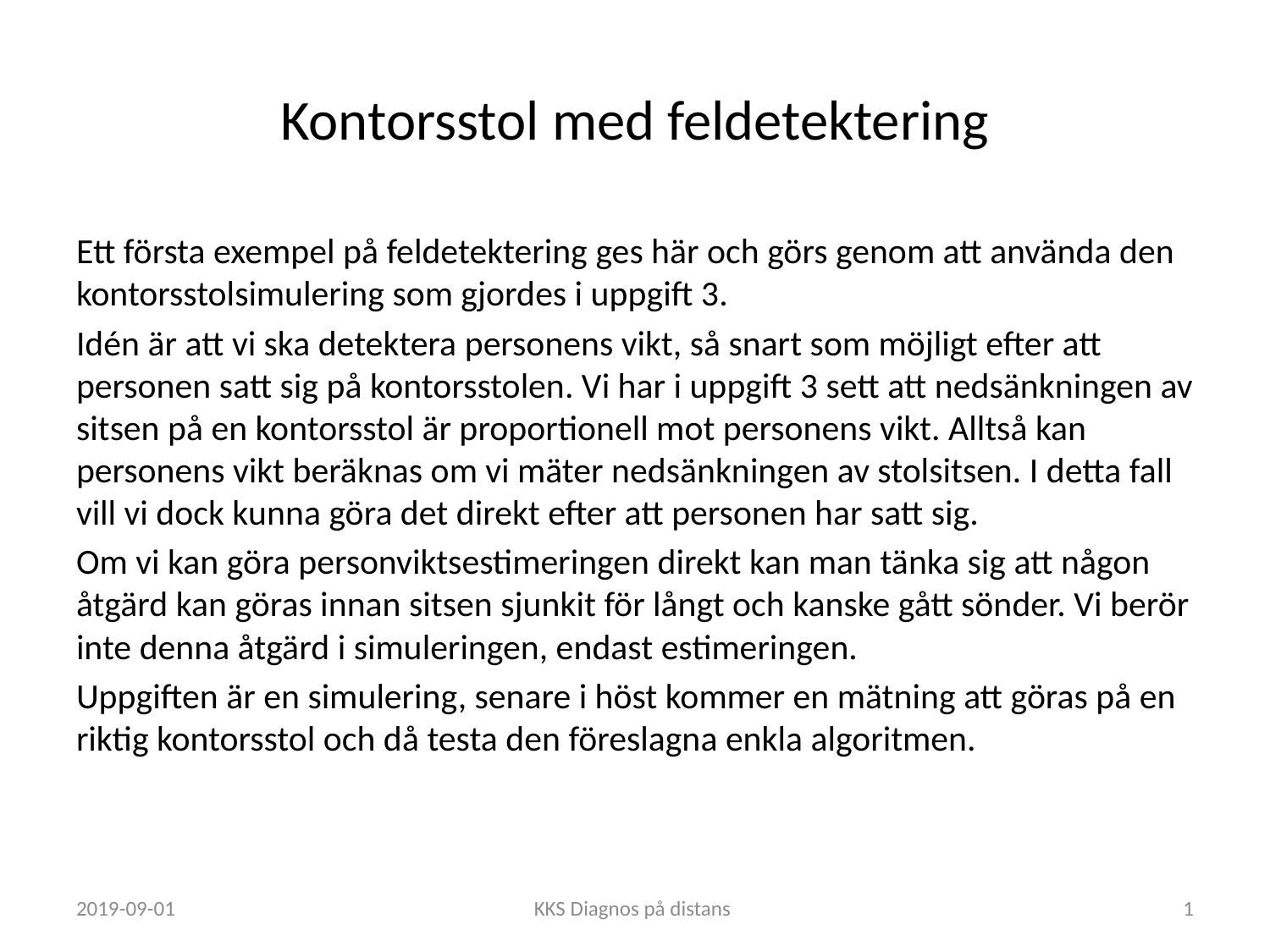

# Kontorsstol med feldetektering
Ett första exempel på feldetektering ges här och görs genom att använda den kontorsstolsimulering som gjordes i uppgift 3.
Idén är att vi ska detektera personens vikt, så snart som möjligt efter att personen satt sig på kontorsstolen. Vi har i uppgift 3 sett att nedsänkningen av sitsen på en kontorsstol är proportionell mot personens vikt. Alltså kan personens vikt beräknas om vi mäter nedsänkningen av stolsitsen. I detta fall vill vi dock kunna göra det direkt efter att personen har satt sig.
Om vi kan göra personviktsestimeringen direkt kan man tänka sig att någon åtgärd kan göras innan sitsen sjunkit för långt och kanske gått sönder. Vi berör inte denna åtgärd i simuleringen, endast estimeringen.
Uppgiften är en simulering, senare i höst kommer en mätning att göras på en riktig kontorsstol och då testa den föreslagna enkla algoritmen.
2019-09-01
KKS Diagnos på distans
1